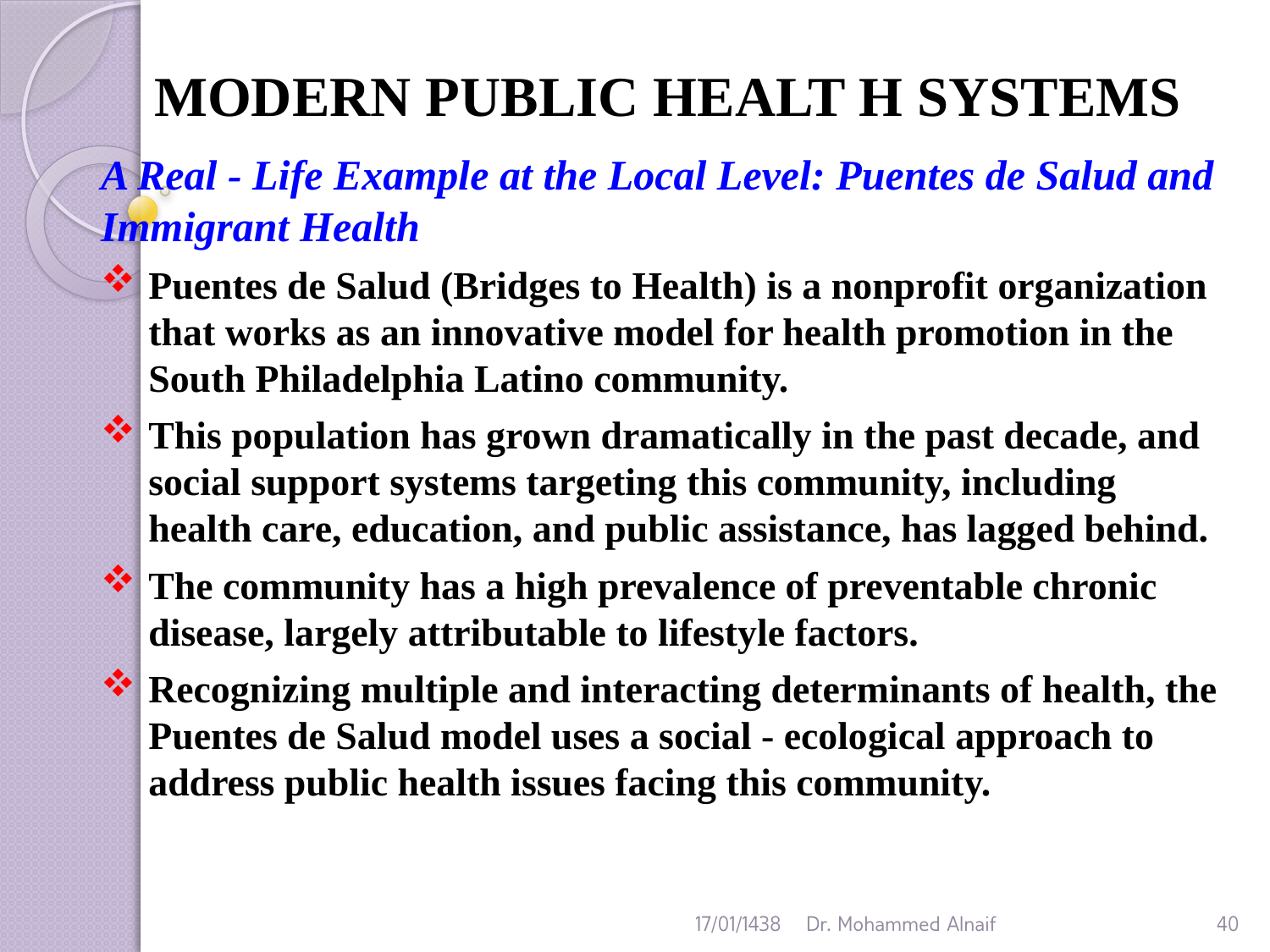

# MODERN PUBLIC HEALT H SYSTEMS
A Real - Life Example at the Local Level: Puentes de Salud and Immigrant Health
Puentes de Salud (Bridges to Health) is a nonprofit organization that works as an innovative model for health promotion in the South Philadelphia Latino community.
This population has grown dramatically in the past decade, and social support systems targeting this community, including health care, education, and public assistance, has lagged behind.
The community has a high prevalence of preventable chronic disease, largely attributable to lifestyle factors.
Recognizing multiple and interacting determinants of health, the Puentes de Salud model uses a social - ecological approach to address public health issues facing this community.
17/01/1438
Dr. Mohammed Alnaif
40